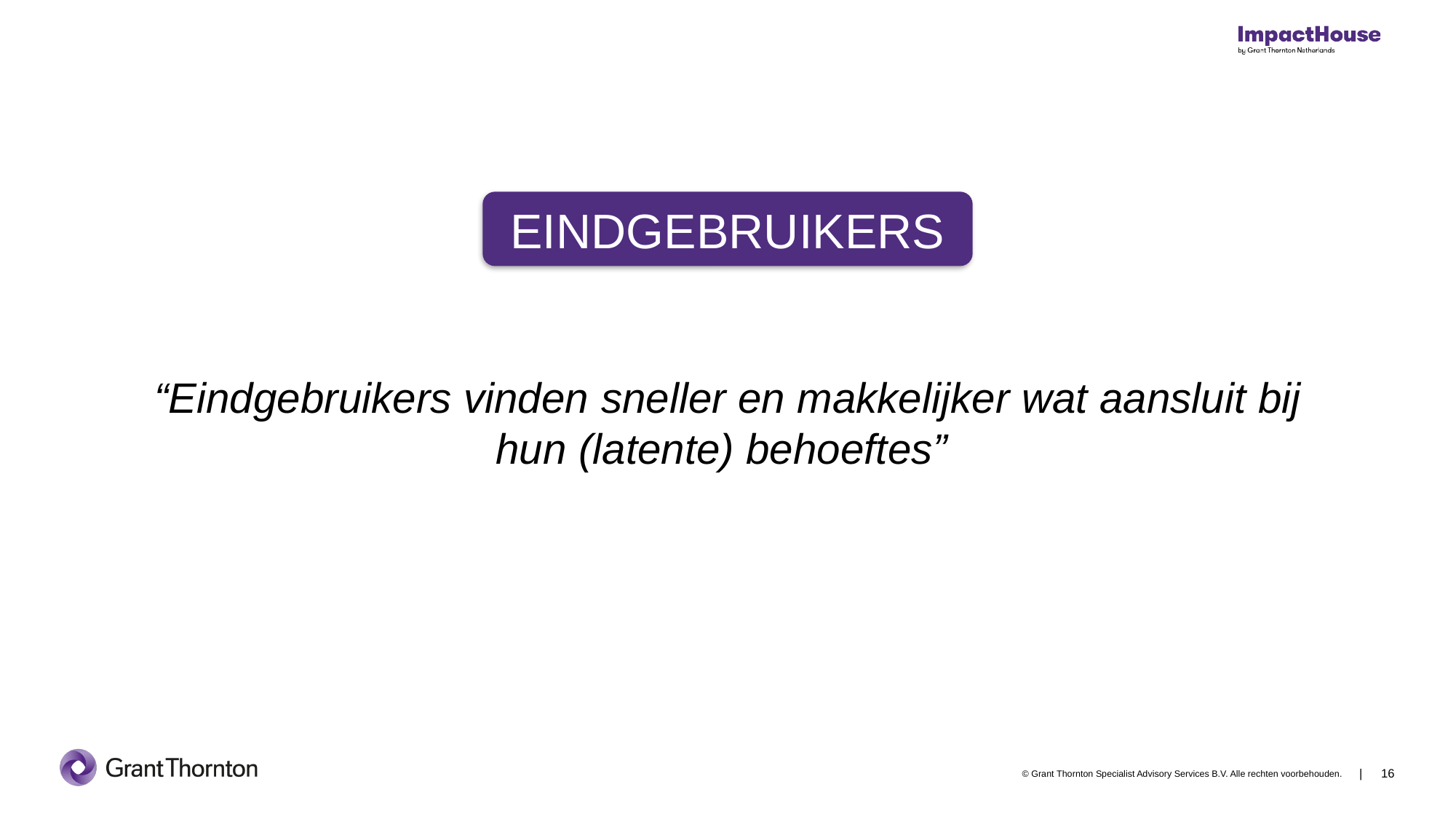

EINDGEBRUIKERS
“Eindgebruikers vinden sneller en makkelijker wat aansluit bij hun (latente) behoeftes”
16
16